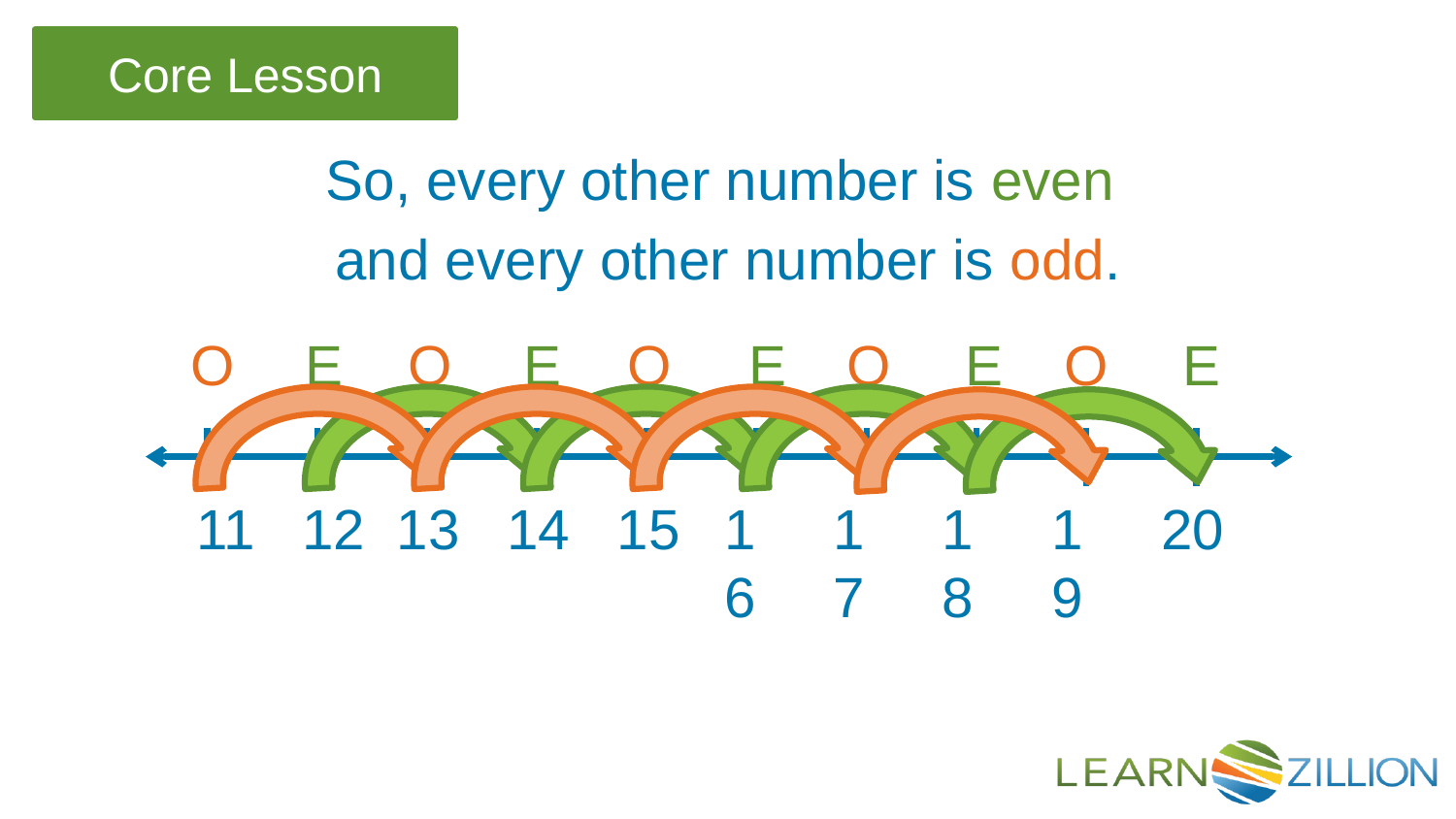

So, every other number is even
and every other number is odd.
O
E
O
E
O
E
O
E
O
E
11   12  13   14   15
16
17
18
19
20